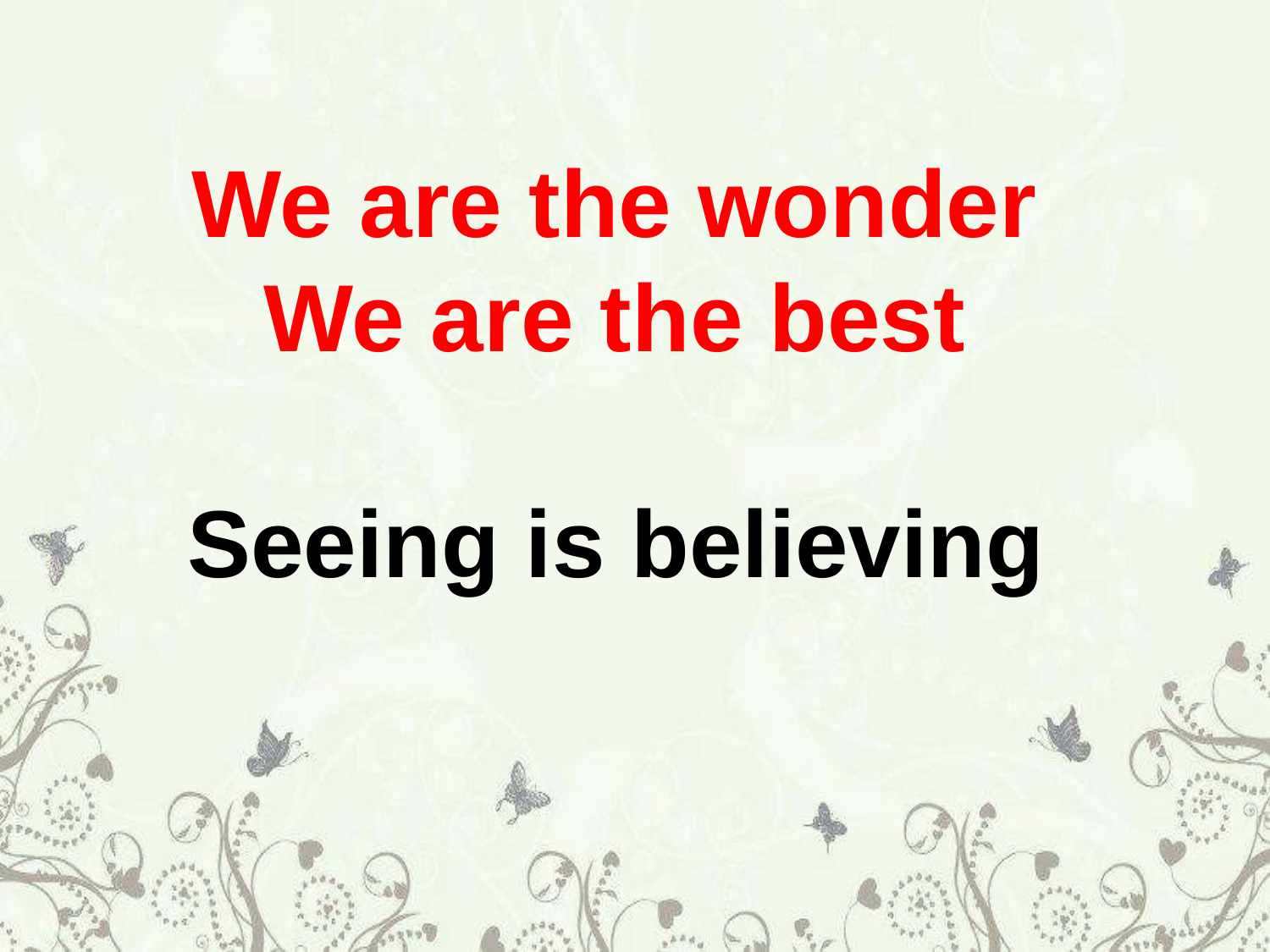

We are the wonder
We are the best
Seeing is believing